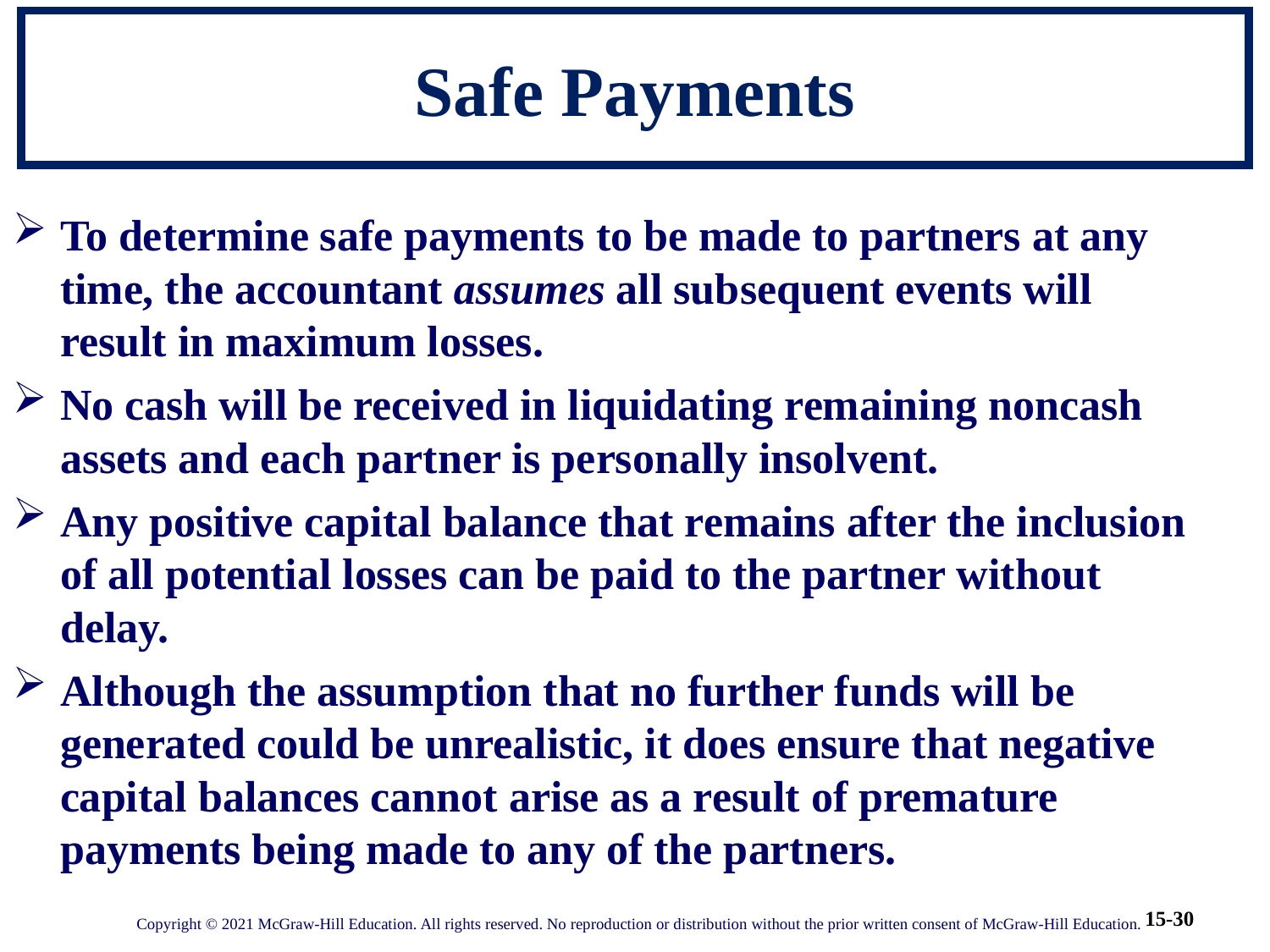

# Safe Payments
To determine safe payments to be made to partners at any time, the accountant assumes all subsequent events will result in maximum losses.
No cash will be received in liquidating remaining noncash assets and each partner is personally insolvent.
Any positive capital balance that remains after the inclusion of all potential losses can be paid to the partner without delay.
Although the assumption that no further funds will be generated could be unrealistic, it does ensure that negative capital balances cannot arise as a result of premature payments being made to any of the partners.
Copyright © 2021 McGraw-Hill Education. All rights reserved. No reproduction or distribution without the prior written consent of McGraw-Hill Education.